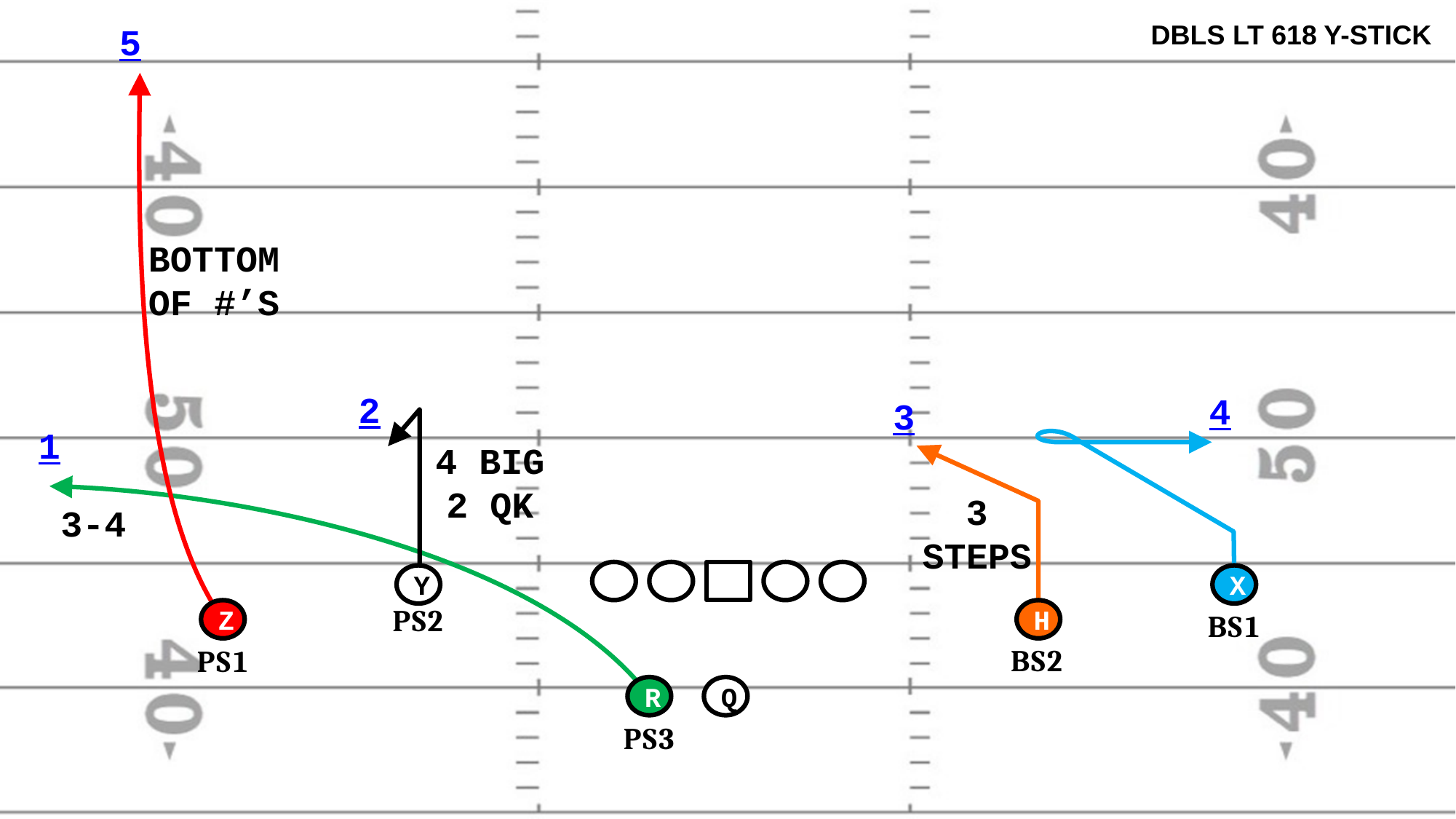

DBLS LT 618 Y-STICK
5

BOTTOM
OF #’S
2
4
3

1

4 BIG
2 QK

3-4
3
STEPS

Y
X
PS2
Z
H
BS1
BS2
PS1
R
Q
PS3